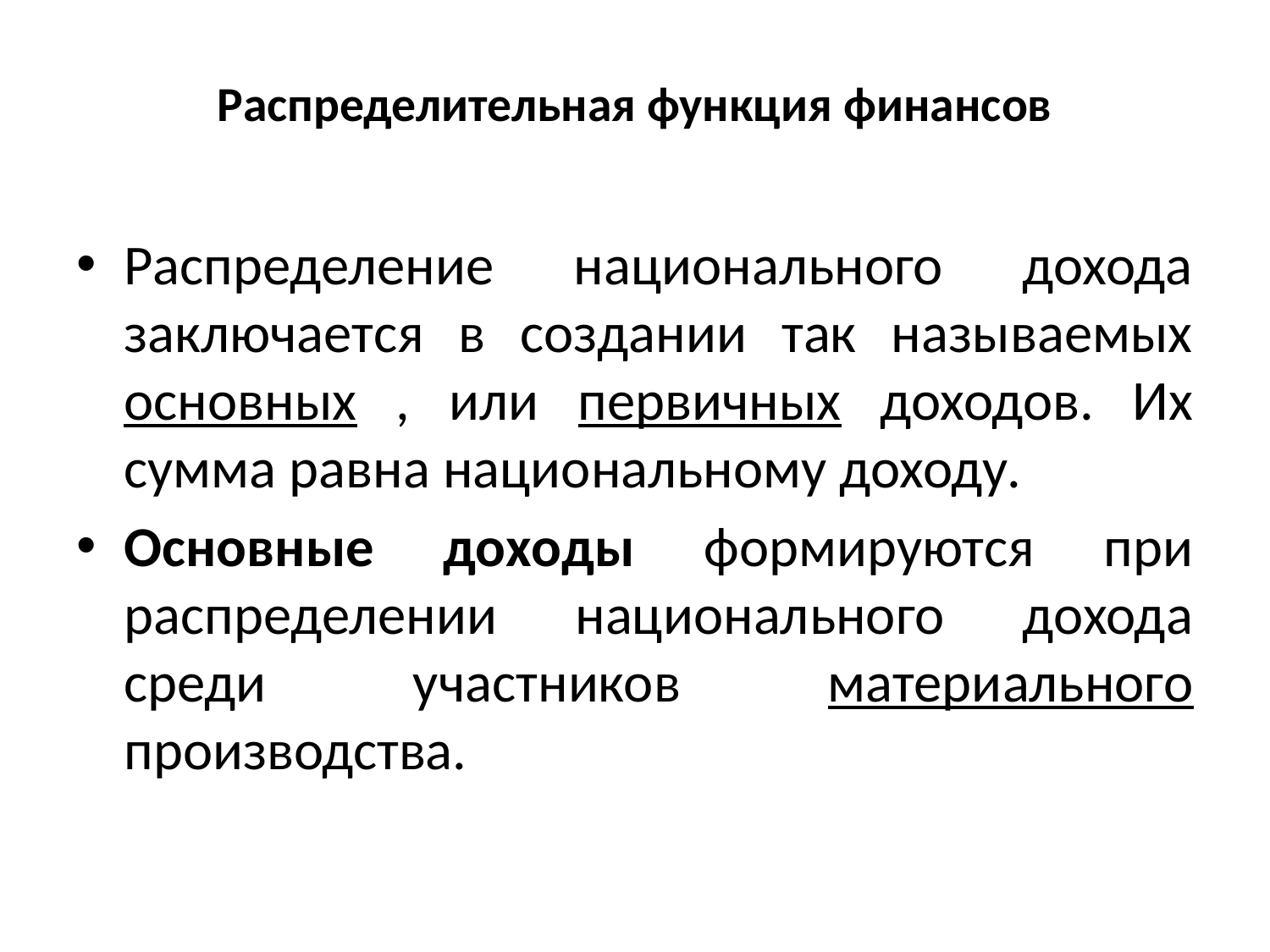

# Распределительная функция финансов
Распределение национального дохода заключается в создании так называемых основных , или первичных доходов. Их сумма равна национальному доходу.
Основные доходы формируются при распределении национального дохода среди участников материального производства.